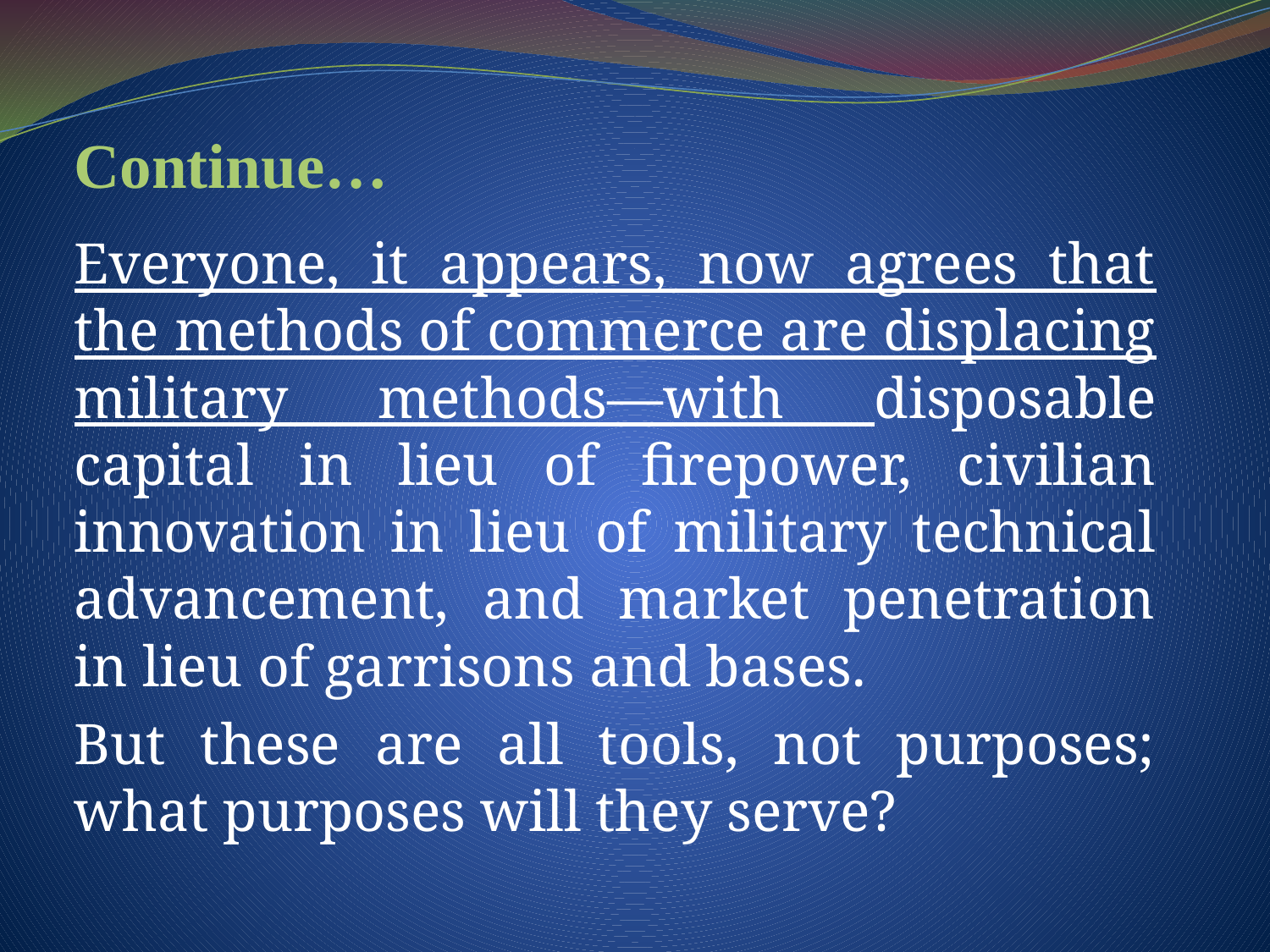

# Continue…
Everyone, it appears, now agrees that the methods of commerce are displacing military methods—with disposable capital in lieu of firepower, civilian innovation in lieu of military technical advancement, and market penetration in lieu of garrisons and bases.
But these are all tools, not purposes; what purposes will they serve?